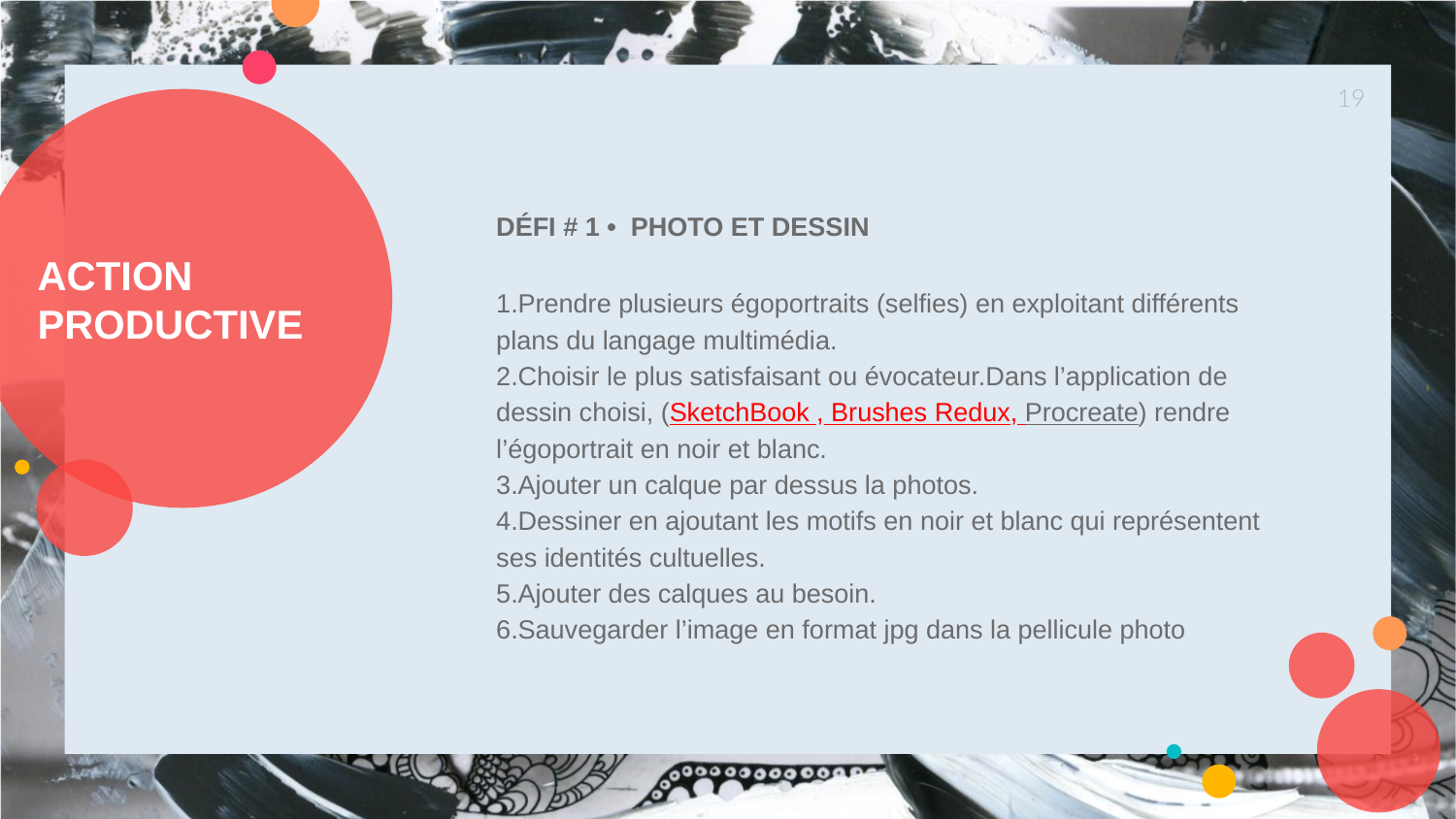

19
# ACTION PRODUCTIVE
DÉFI # 1 •  PHOTO ET DESSIN
Prendre plusieurs égoportraits (selfies) en exploitant différents plans du langage multimédia.
Choisir le plus satisfaisant ou évocateur.Dans l’application de dessin choisi, (SketchBook , Brushes Redux, Procreate) rendre l’égoportrait en noir et blanc.
Ajouter un calque par dessus la photos.
Dessiner en ajoutant les motifs en noir et blanc qui représentent ses identités cultuelles.
Ajouter des calques au besoin.
Sauvegarder l’image en format jpg dans la pellicule photo